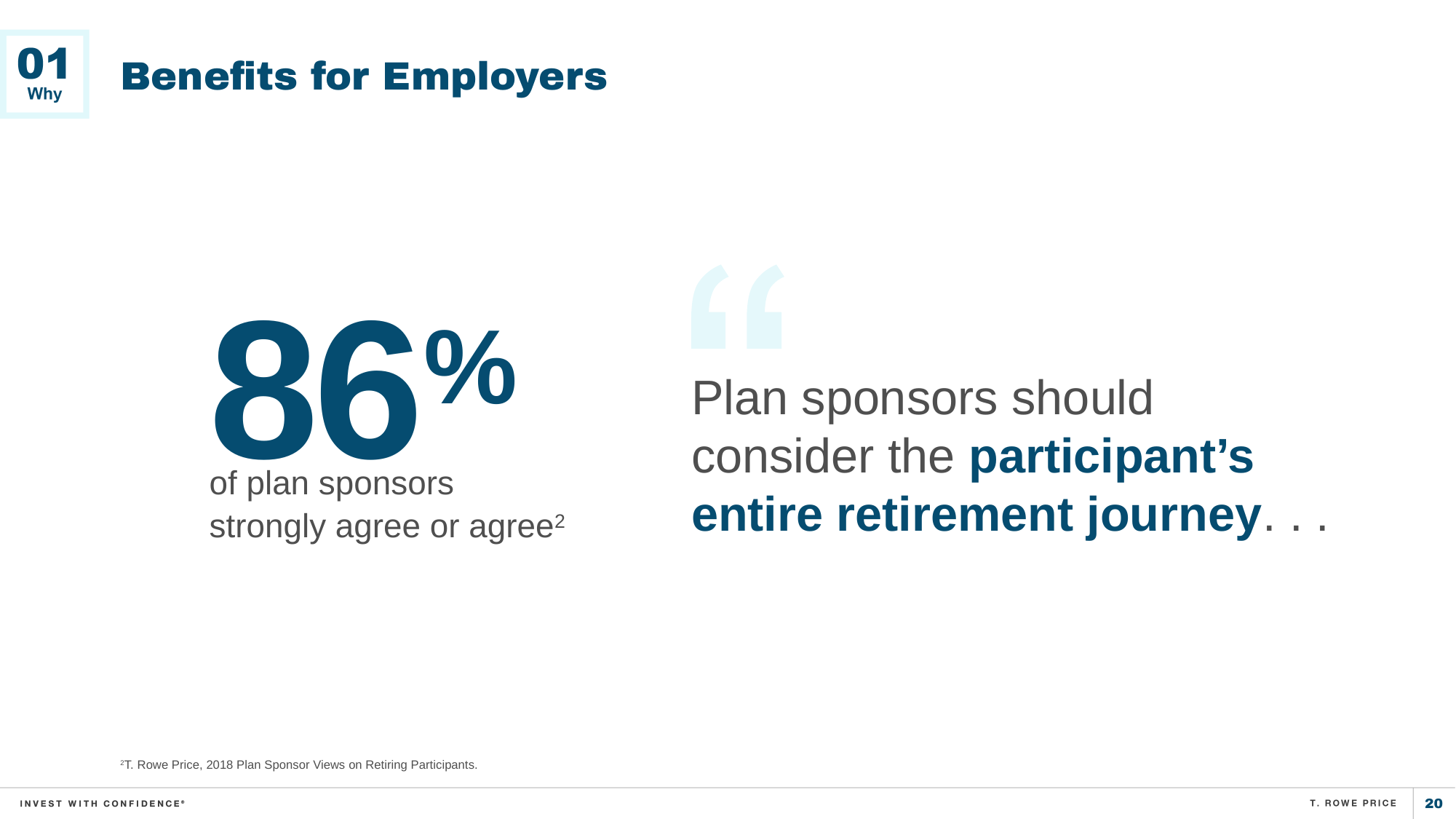

# Benefits for Employers
86%

Plan sponsors should
consider the participant’s entire retirement journey. . .
of plan sponsors
strongly agree or agree2
2T. Rowe Price, 2018 Plan Sponsor Views on Retiring Participants.